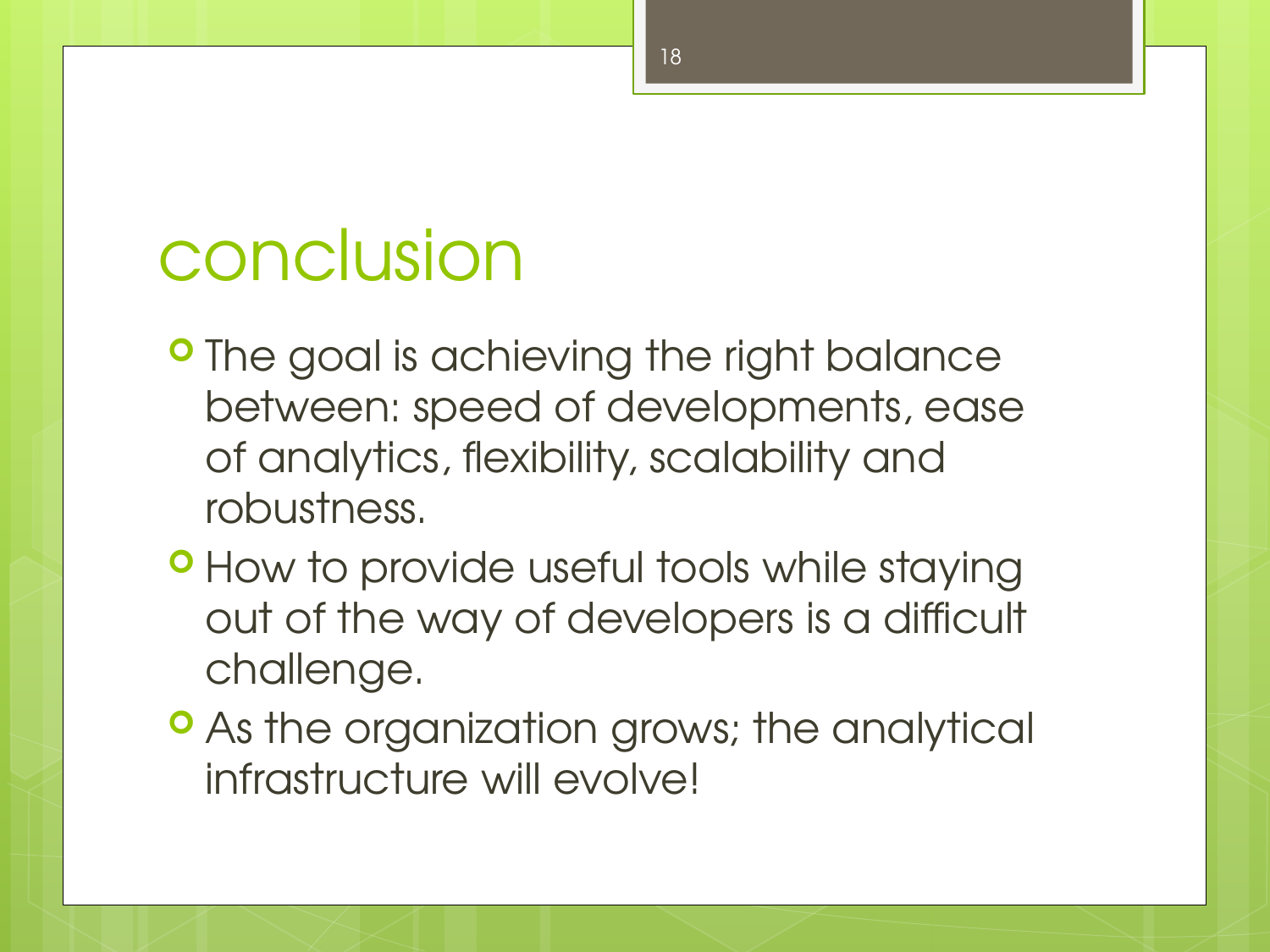

18
# conclusion
The goal is achieving the right balance between: speed of developments, ease of analytics, flexibility, scalability and robustness.
How to provide useful tools while staying out of the way of developers is a difficult challenge.
As the organization grows; the analytical infrastructure will evolve!